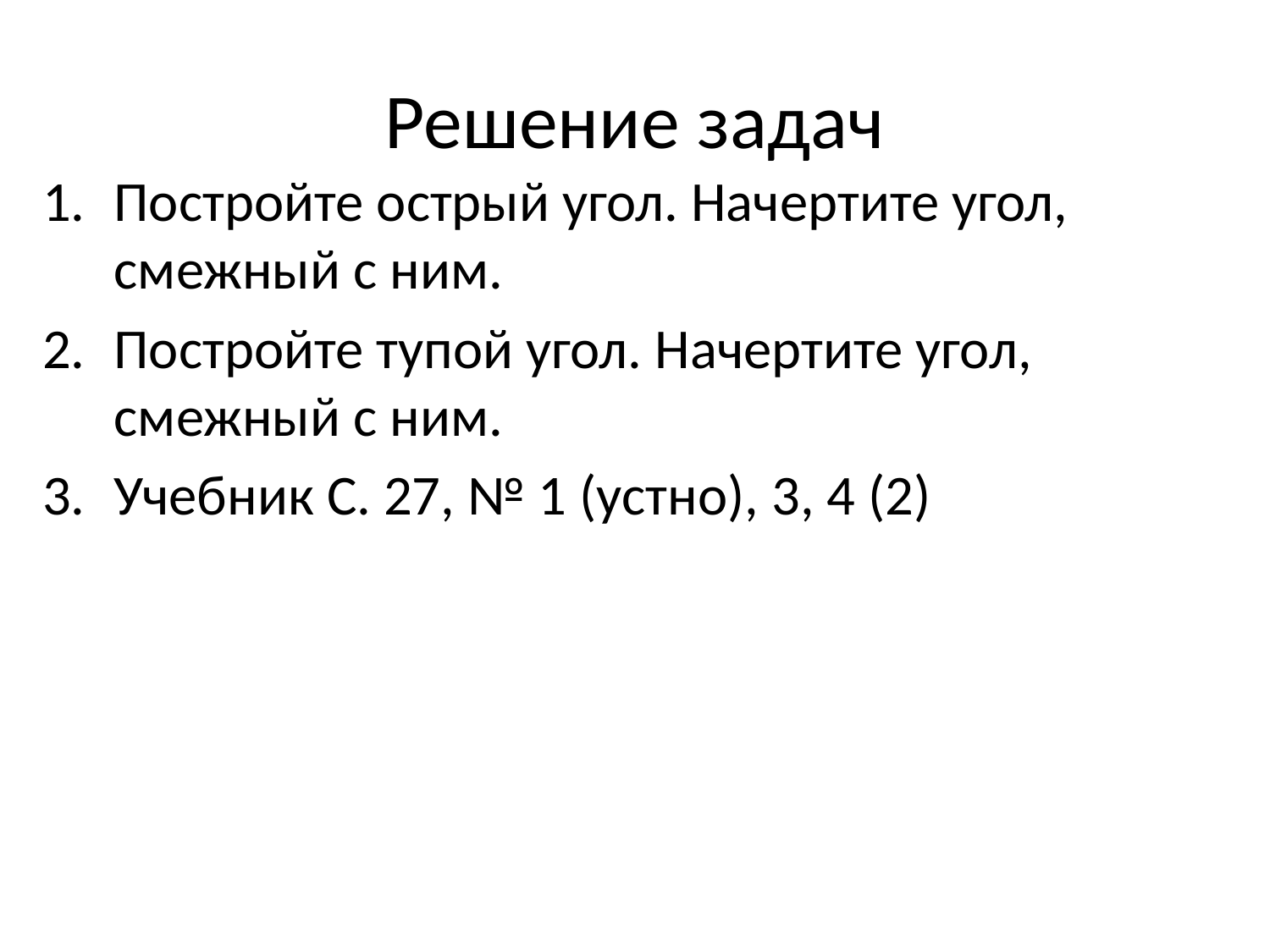

# Решение задач
Постройте острый угол. Начертите угол, смежный с ним.
Постройте тупой угол. Начертите угол, смежный с ним.
Учебник С. 27, № 1 (устно), 3, 4 (2)